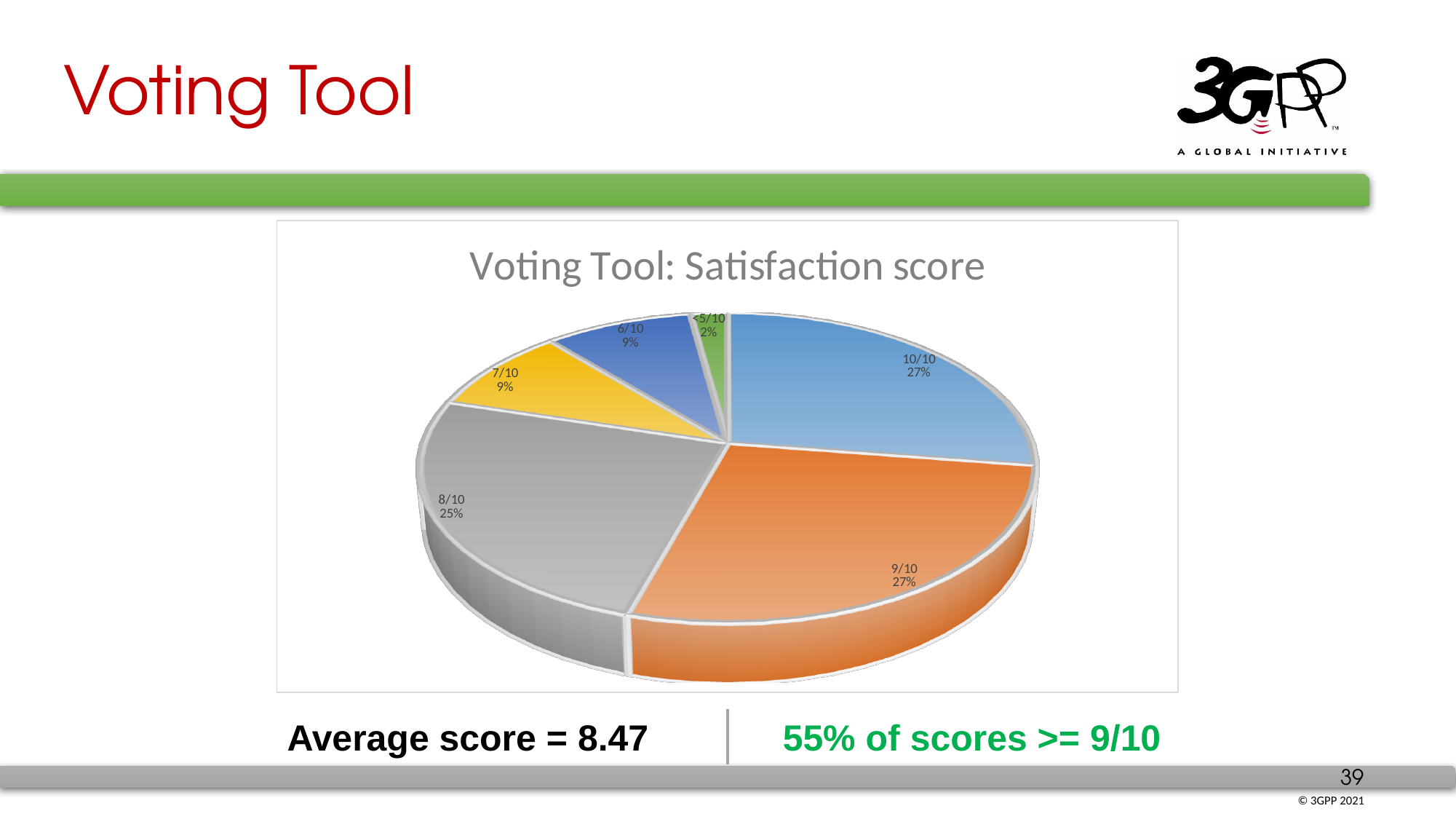

# Voting Tool

[unsupported chart]

Average score = 8.47
55% of scores >= 9/10